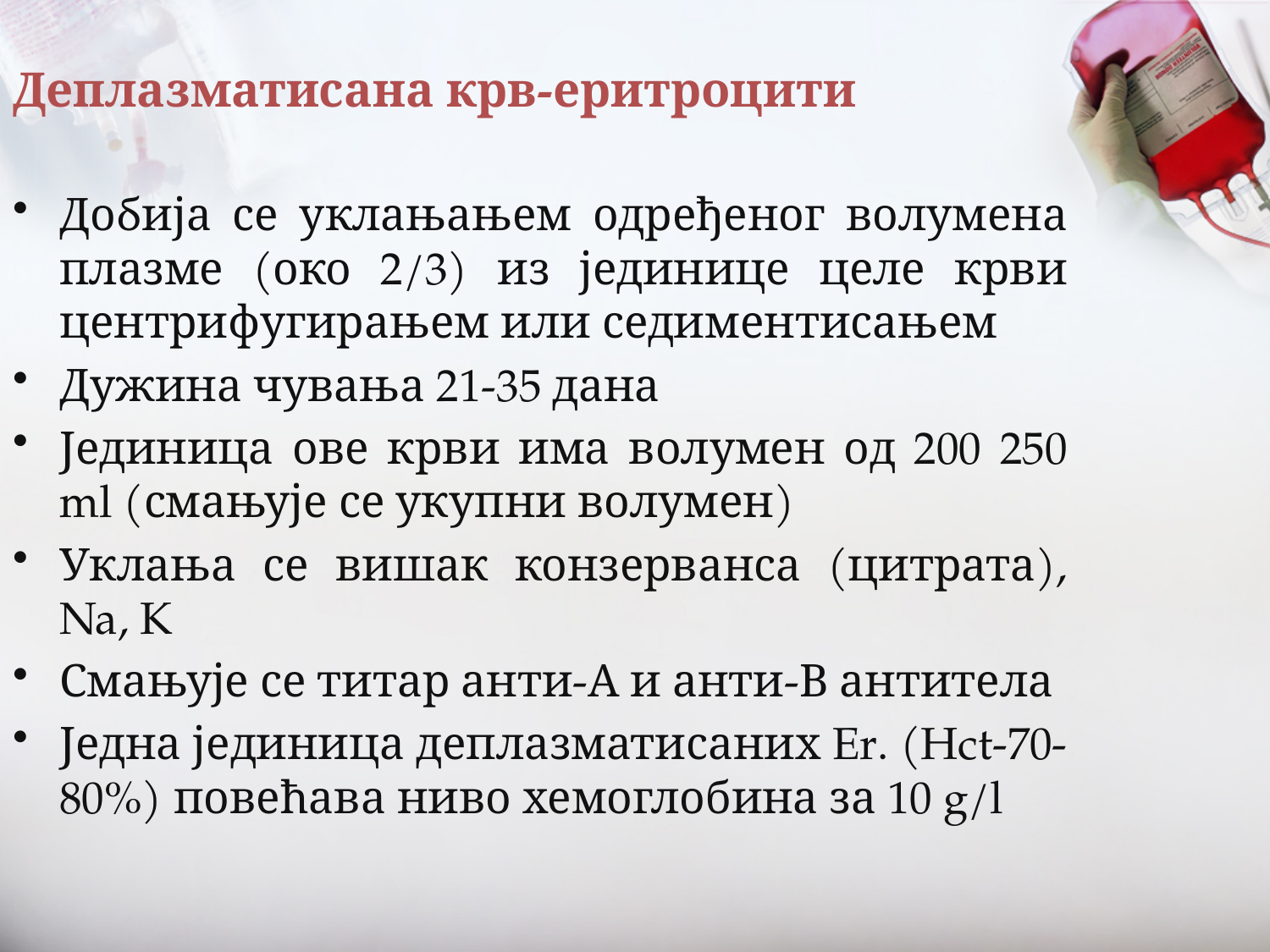

# Деплазматисана крв-еритроцити
Добија се уклањањем одређеног волумена плазме (око 2/3) из јединице целе крви центрифугирањем или седиментисањем
Дужина чувања 21-35 дана
Јединица ове крви има волумен од 200 250 ml (смањује се укупни волумен)
Уклања се вишак конзерванса (цитрата), Na, K
Смањује се титар анти-А и анти-В антитела
Једна јединица деплазматисаних Er. (Hct-70-80%) повећава ниво хемоглобина за 10 g/l